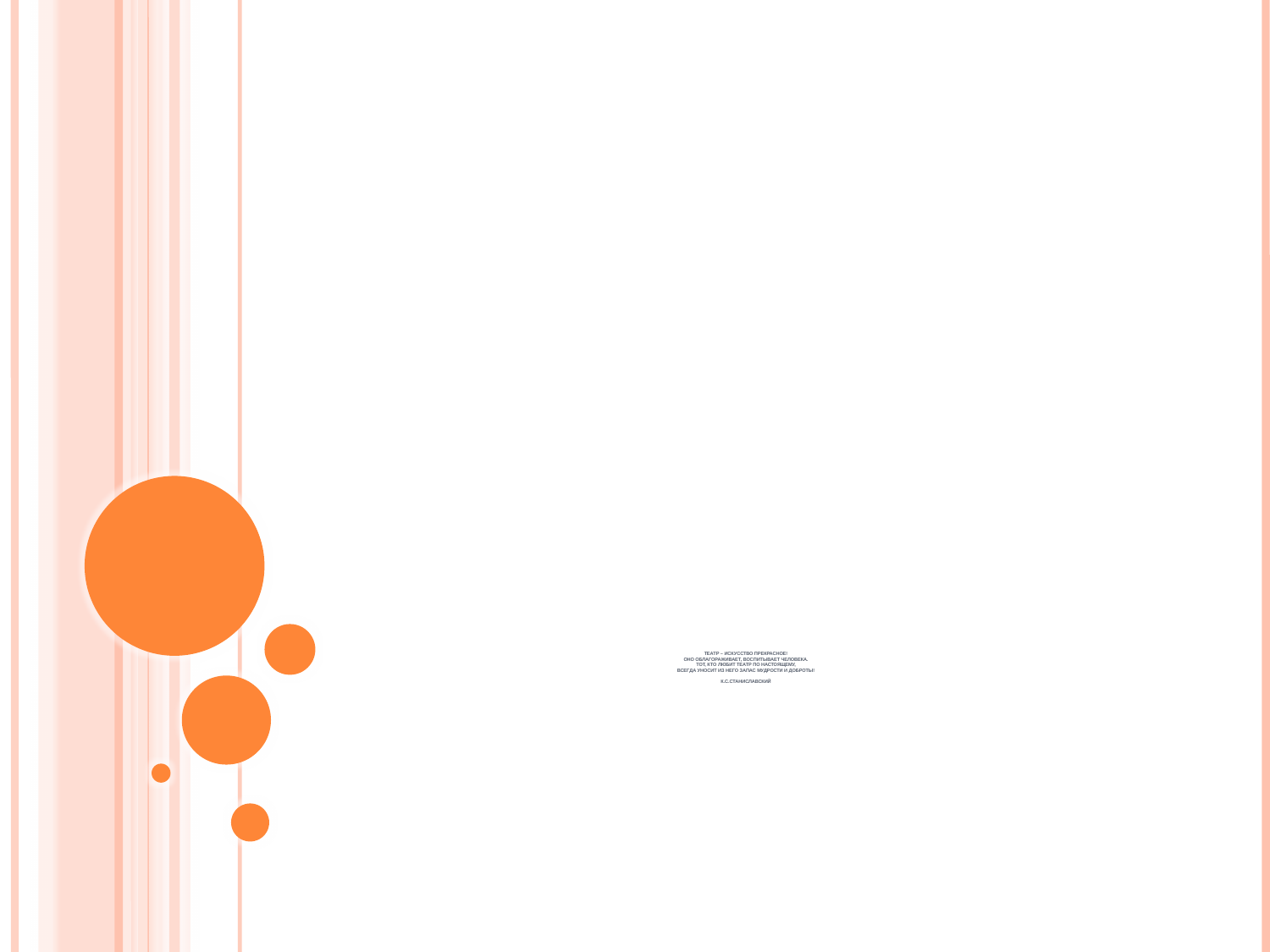

# Театр – искусство прекрасное! Оно облагораживает, воспитывает человека. Тот, кто любит театр по настоящему, Всегда уносит из него запас мудрости и доброты! К.С.Станиславский